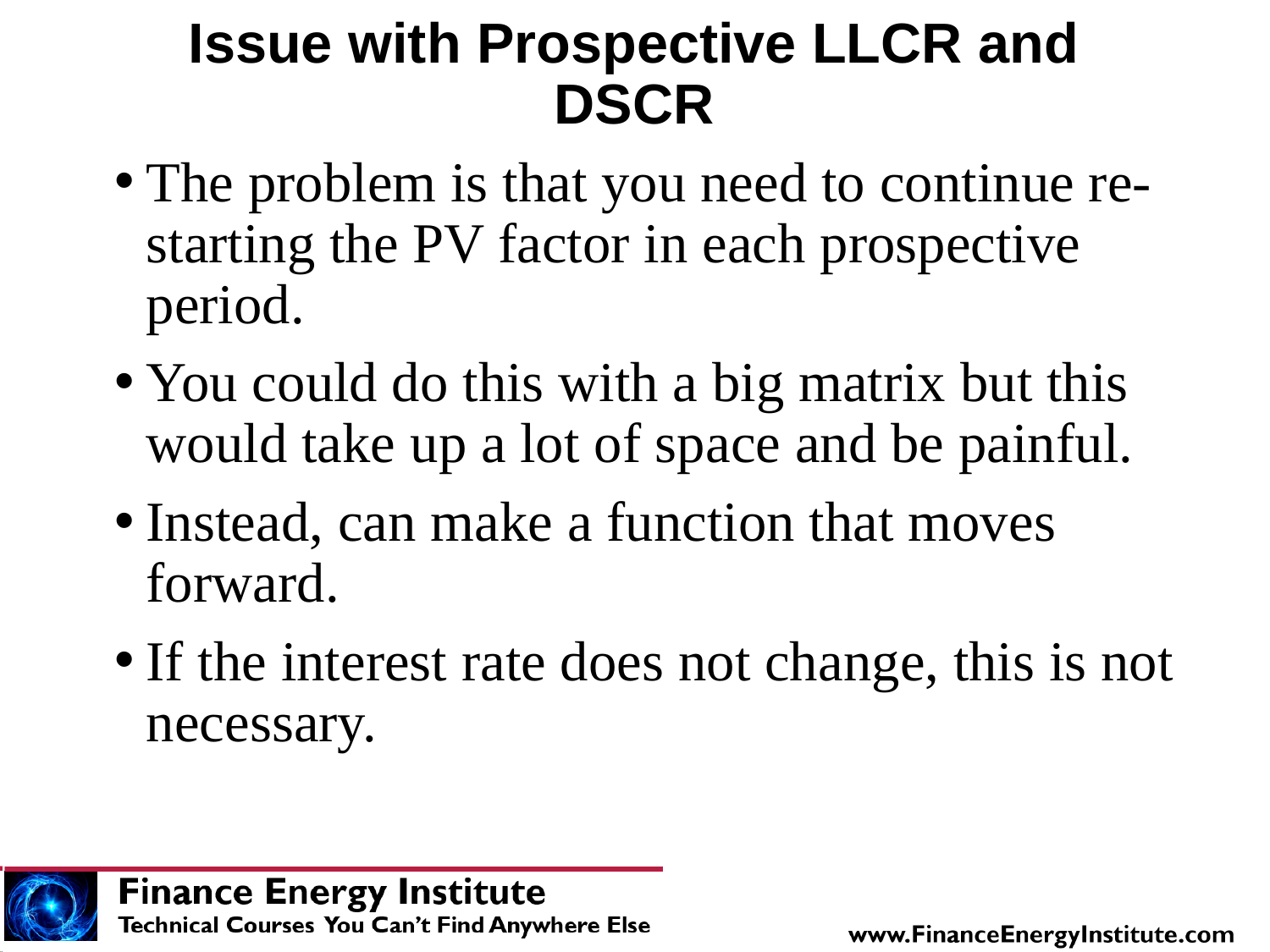

# Issue with Prospective LLCR and DSCR
The problem is that you need to continue re-starting the PV factor in each prospective period.
You could do this with a big matrix but this would take up a lot of space and be painful.
Instead, can make a function that moves forward.
If the interest rate does not change, this is not necessary.